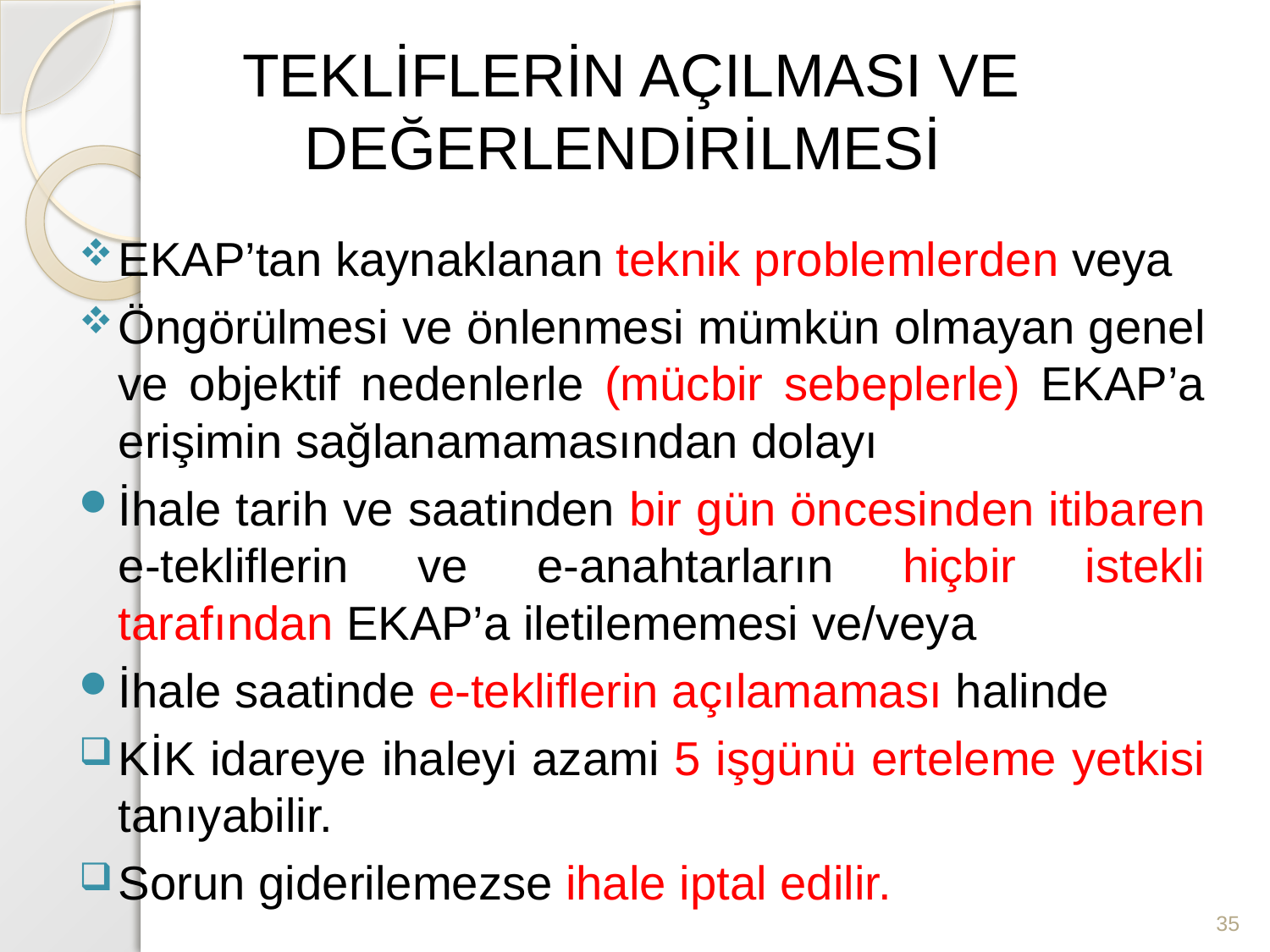

# TEKLİFLERİN AÇILMASI VE DEĞERLENDİRİLMESİ
EKAP’tan kaynaklanan teknik problemlerden veya
Öngörülmesi ve önlenmesi mümkün olmayan genel ve objektif nedenlerle (mücbir sebeplerle) EKAP’a erişimin sağlanamamasından dolayı
İhale tarih ve saatinden bir gün öncesinden itibaren e-tekliflerin ve e-anahtarların hiçbir istekli tarafından EKAP’a iletilememesi ve/veya
İhale saatinde e-tekliflerin açılamaması halinde
KİK idareye ihaleyi azami 5 işgünü erteleme yetkisi tanıyabilir.
Sorun giderilemezse ihale iptal edilir.

35